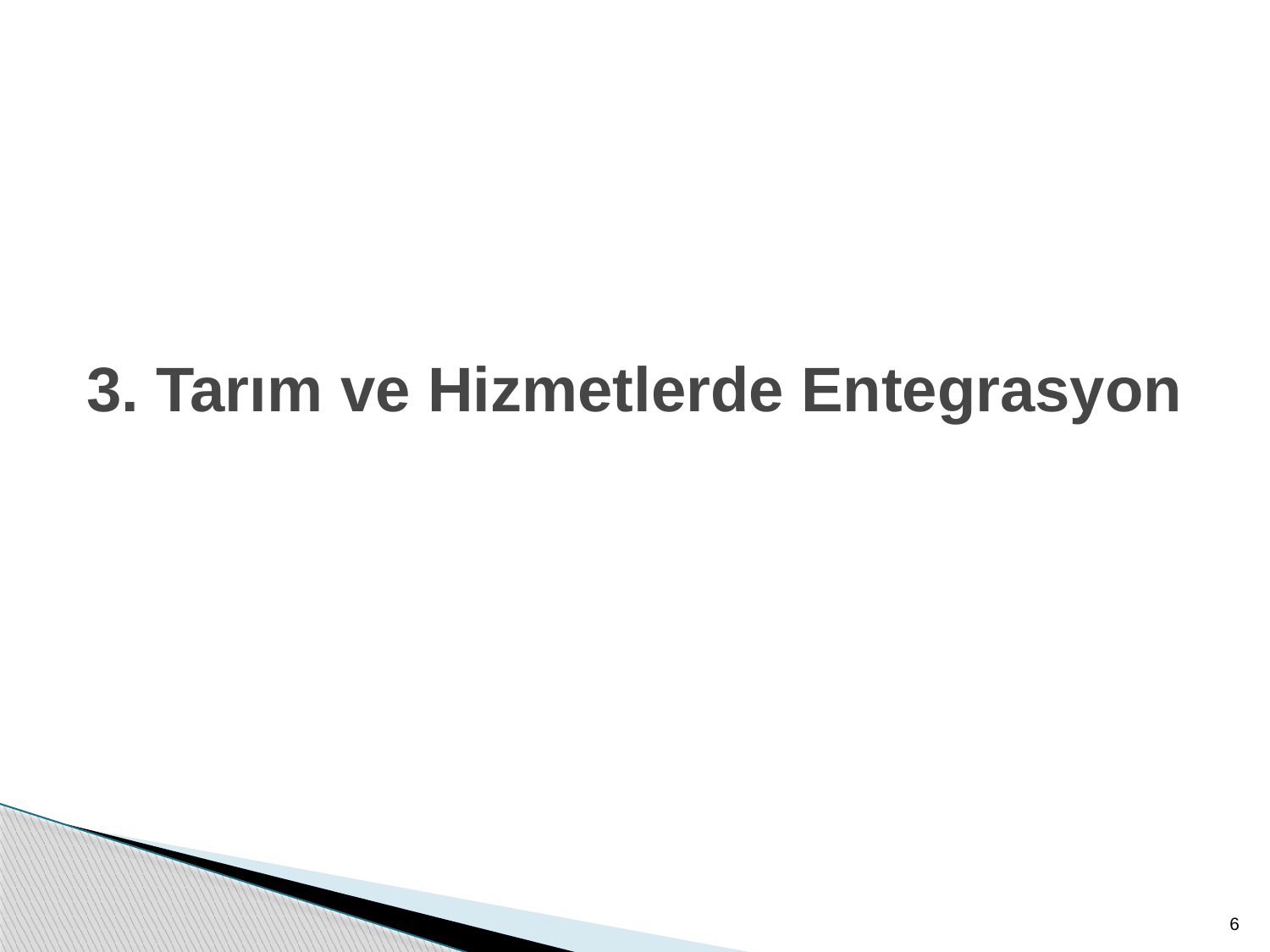

# 3. Tarım ve Hizmetlerde Entegrasyon
6